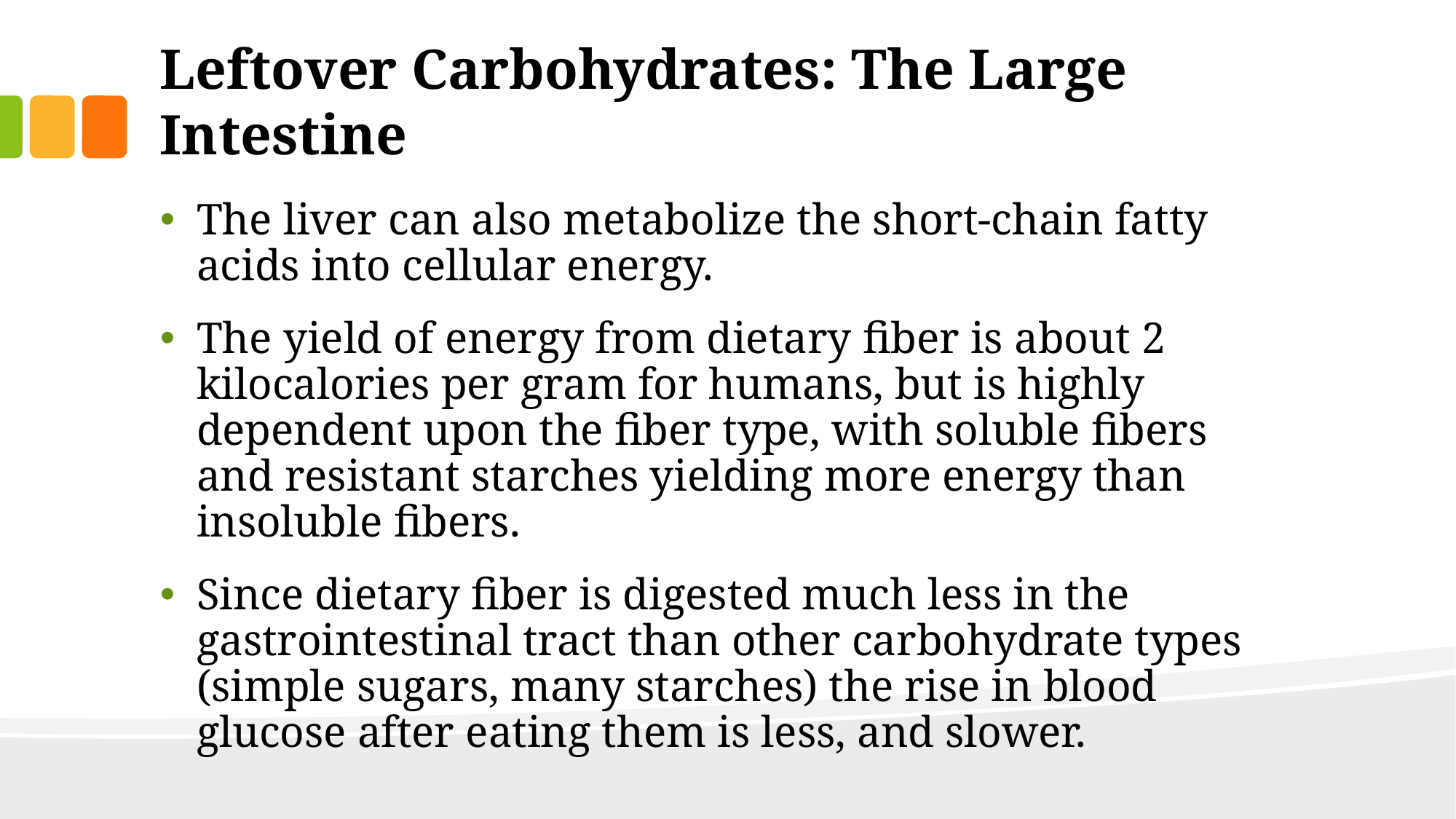

# Leftover Carbohydrates: The Large Intestine
The liver can also metabolize the short-chain fatty acids into cellular energy.
The yield of energy from dietary fiber is about 2 kilocalories per gram for humans, but is highly dependent upon the fiber type, with soluble fibers and resistant starches yielding more energy than insoluble fibers.
Since dietary fiber is digested much less in the gastrointestinal tract than other carbohydrate types (simple sugars, many starches) the rise in blood glucose after eating them is less, and slower.